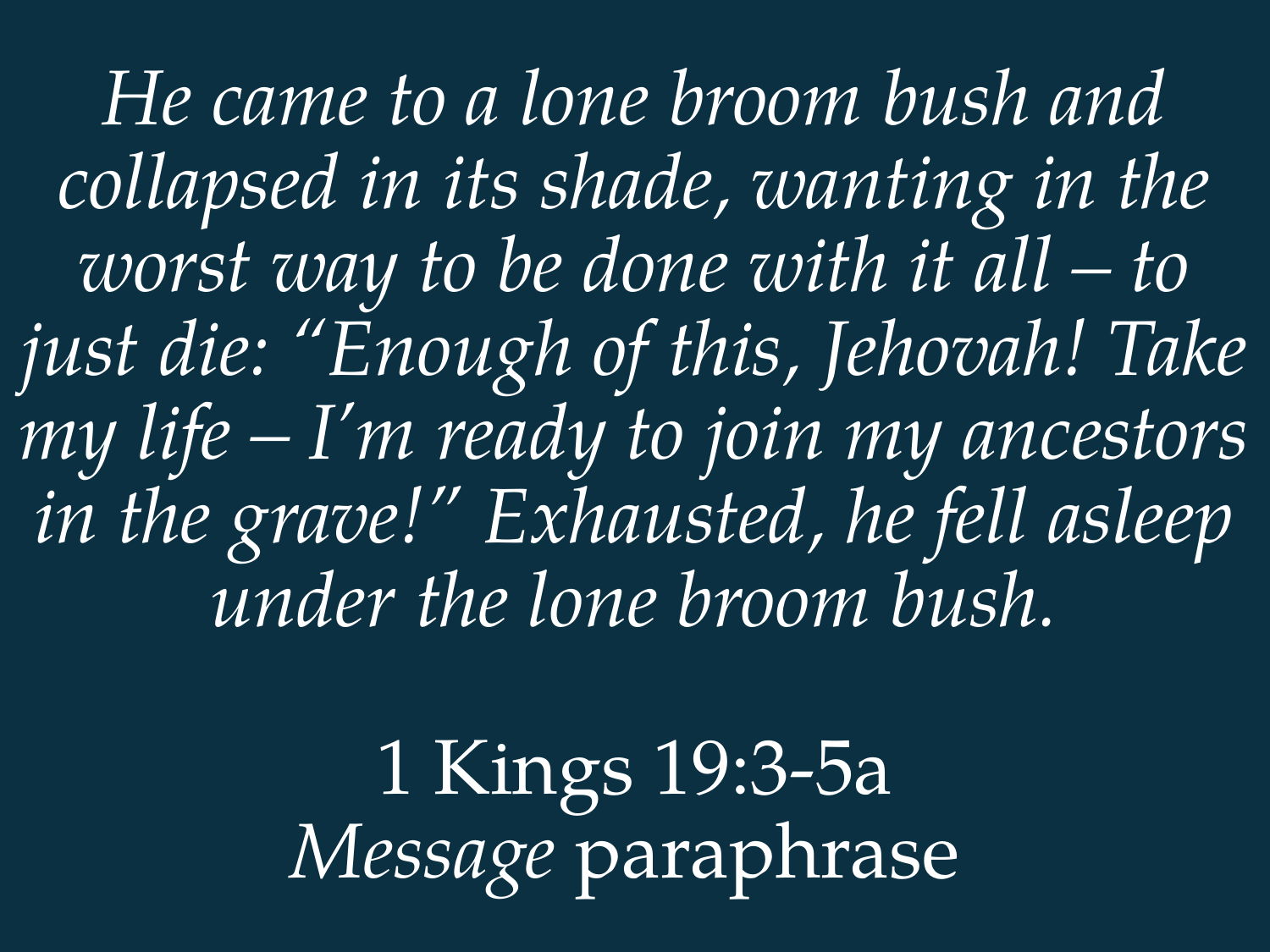

# He came to a lone broom bush and collapsed in its shade, wanting in the worst way to be done with it all – to just die: “Enough of this, Jehovah! Take my life – I’m ready to join my ancestors in the grave!” Exhausted, he fell asleep under the lone broom bush. 1 Kings 19:3-5a Message paraphrase